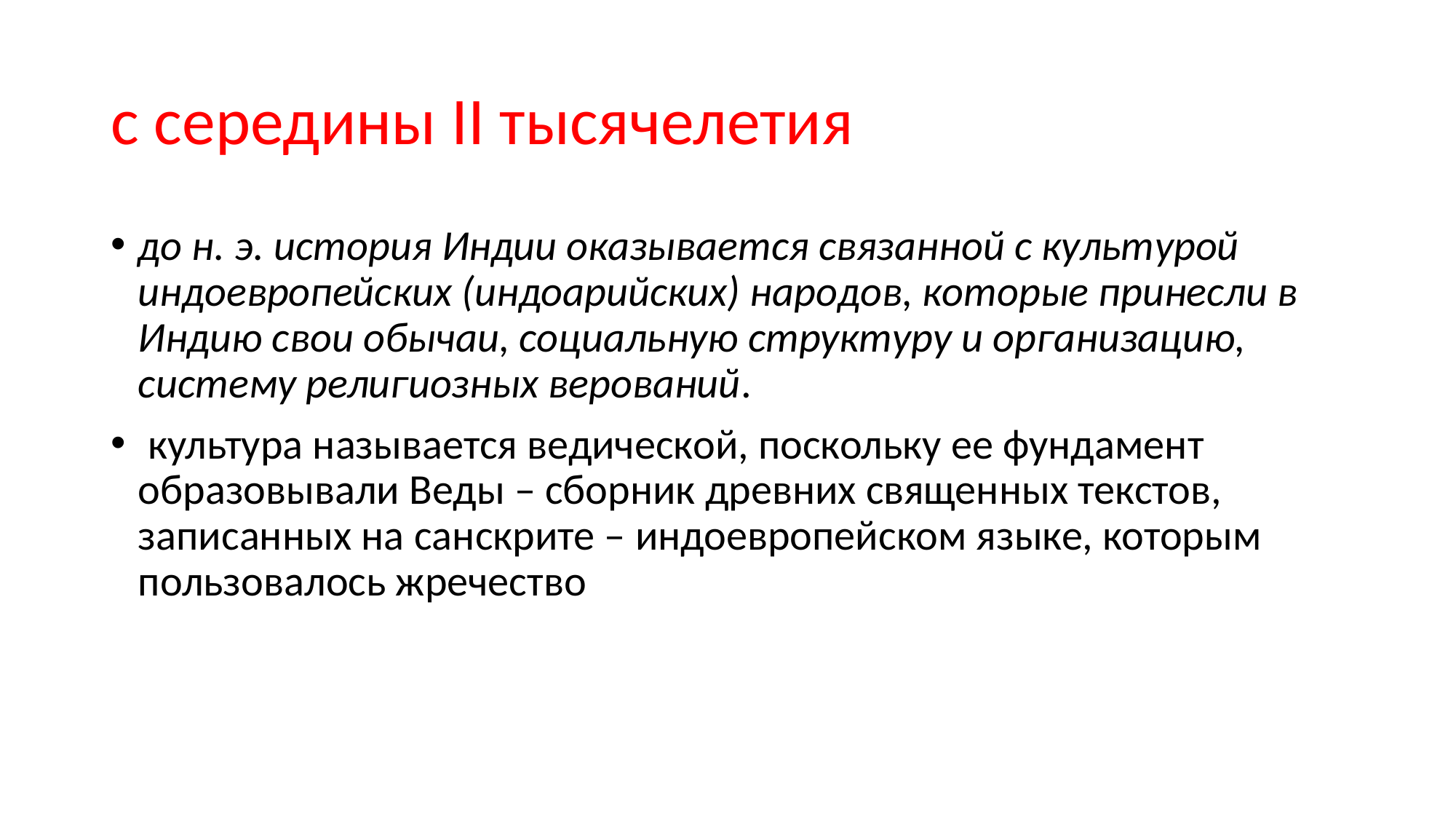

# с середины II тысячелетия
до н. э. история Индии оказывается связанной с культурой индоевропейских (индоарийских) народов, которые принесли в Индию свои обычаи, социальную структуру и организацию, систему религиозных верований.
 культура называется ведической, поскольку ее фундамент образовывали Веды – сборник древних священных текстов, записанных на санскрите – индоевропейском языке, которым пользовалось жречество